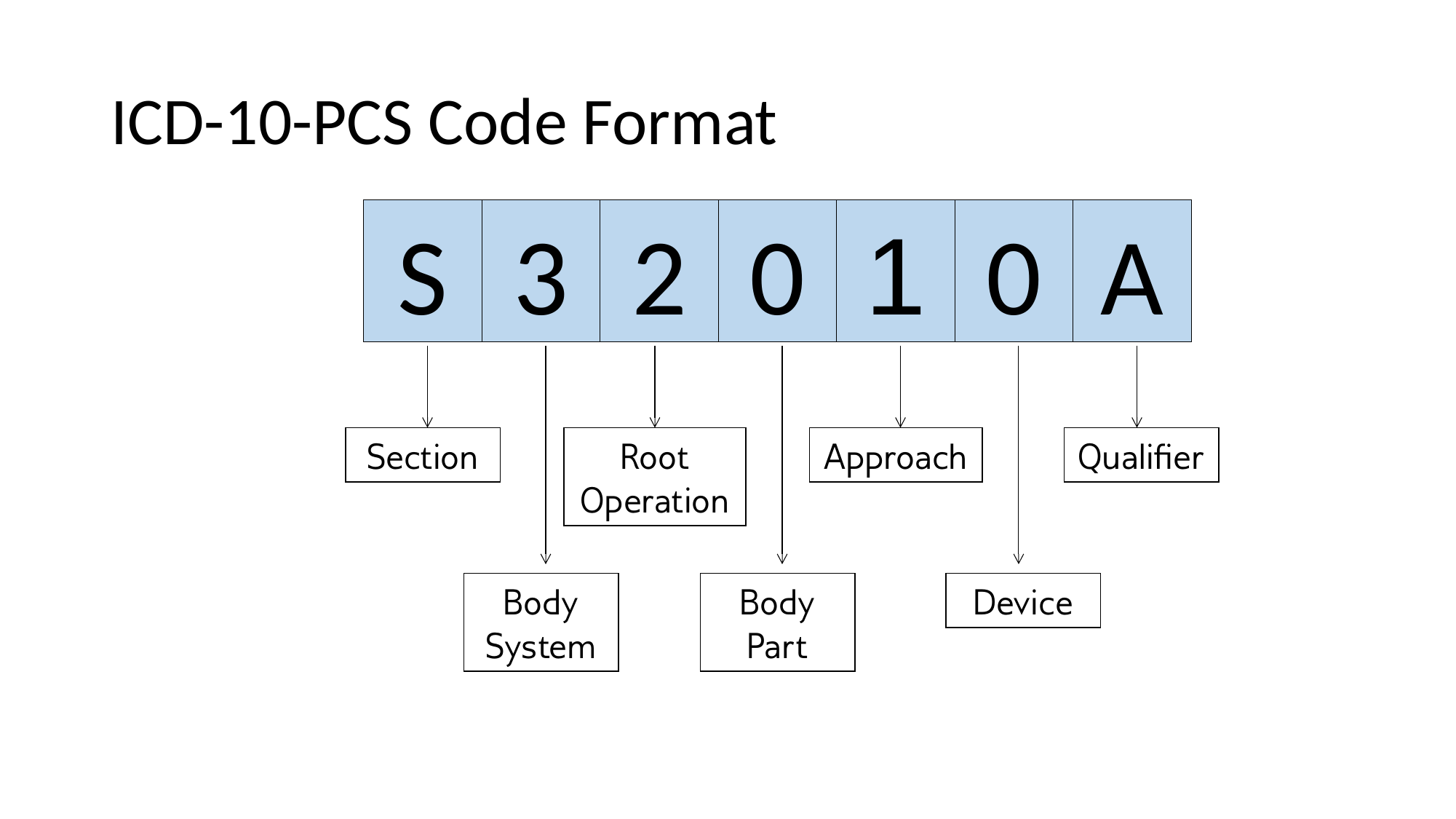

# ICD-10-PCS Code Format
S
3
2
0
1
0
A
Section
Root Operation
Approach
Qualifier
Body System
Body Part
Device